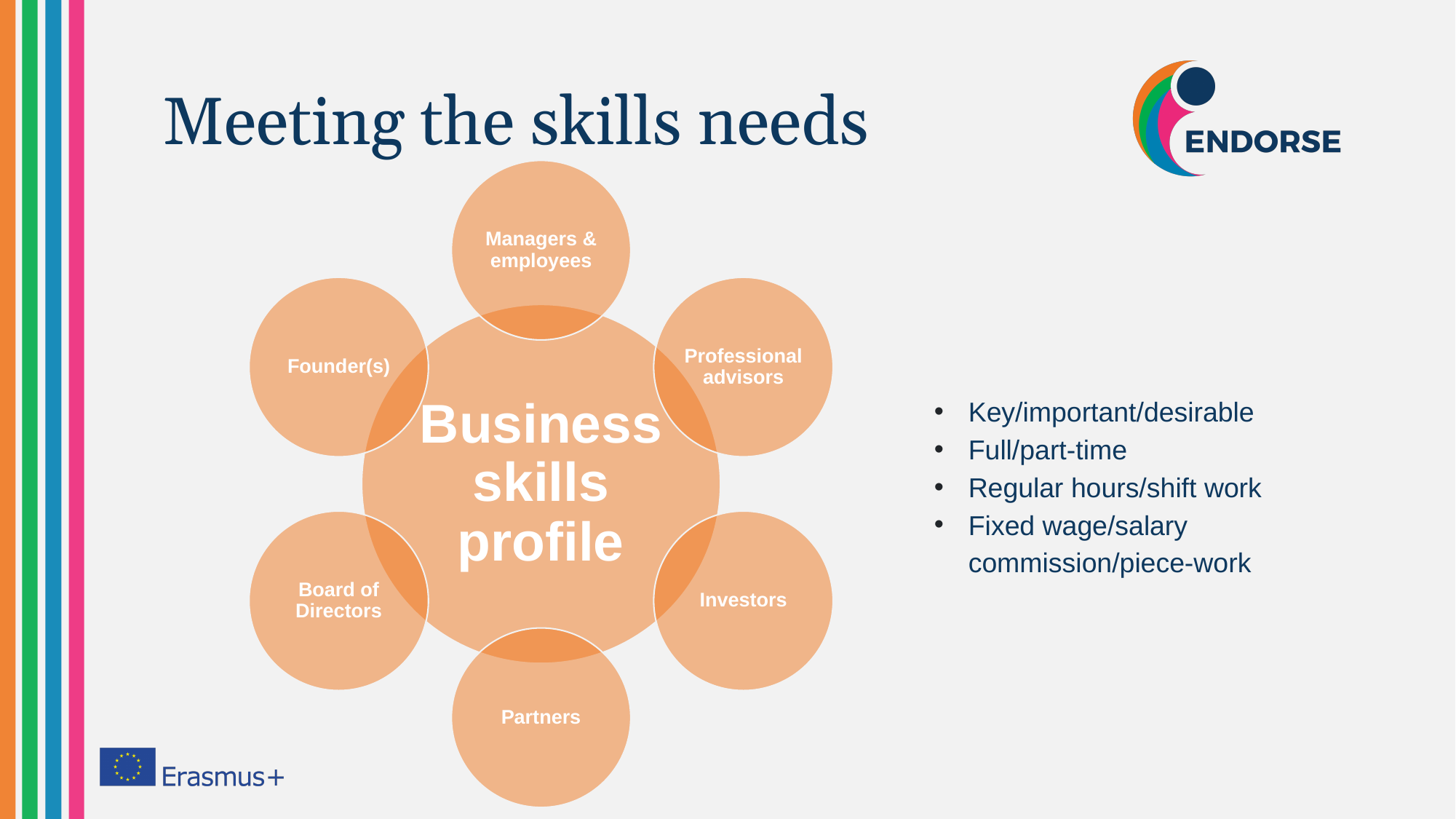

# Meeting the skills needs
Business skills profile
Managers & employees
Professional advisors
Investors
Partners
Board of Directors
Founder(s)
Key/important/desirable
Full/part-time
Regular hours/shift work
Fixed wage/salary commission/piece-work